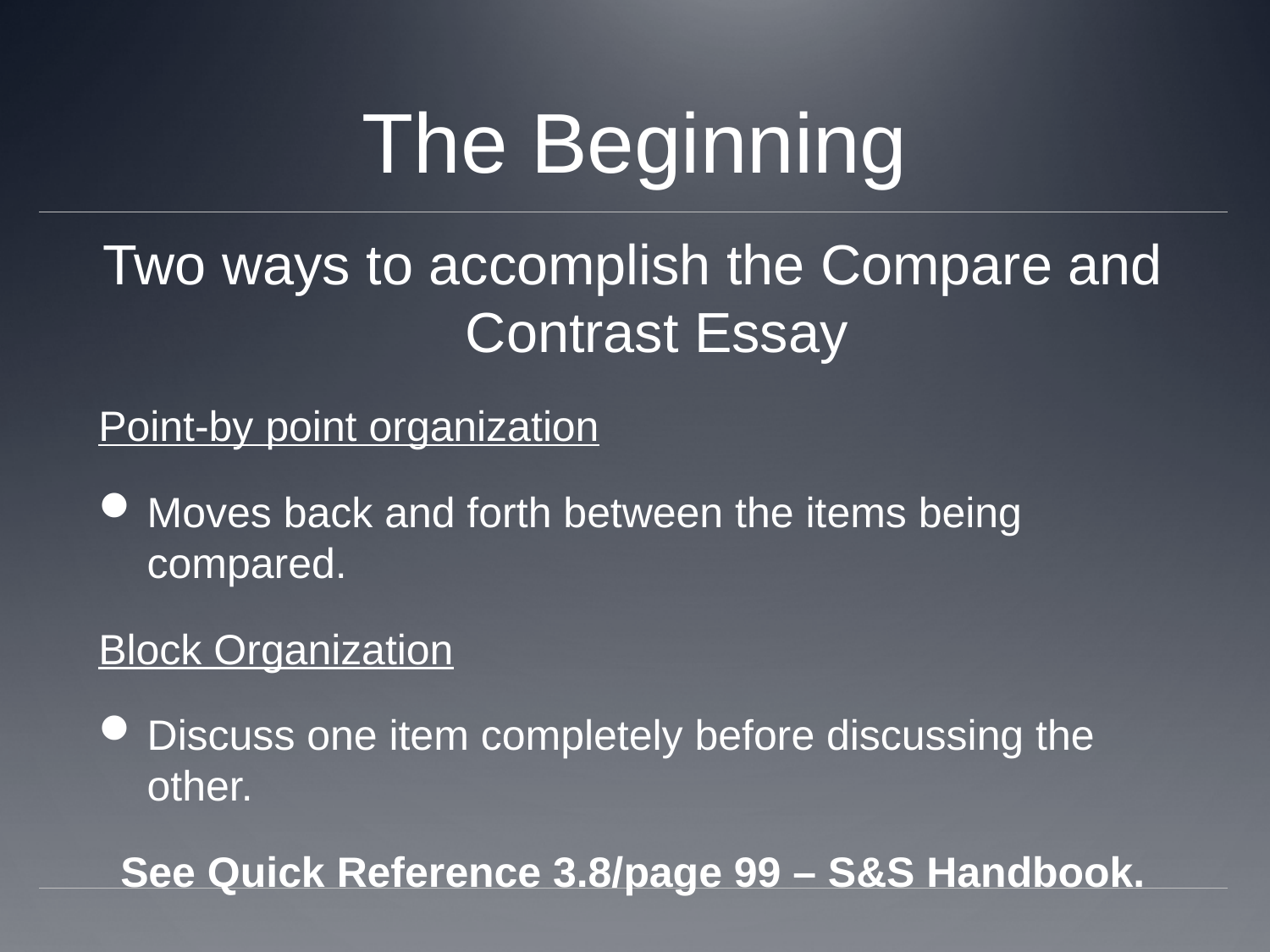

# The Beginning
Two ways to accomplish the Compare and Contrast Essay
Point-by point organization
Moves back and forth between the items being compared.
Block Organization
Discuss one item completely before discussing the other.
See Quick Reference 3.8/page 99 – S&S Handbook.